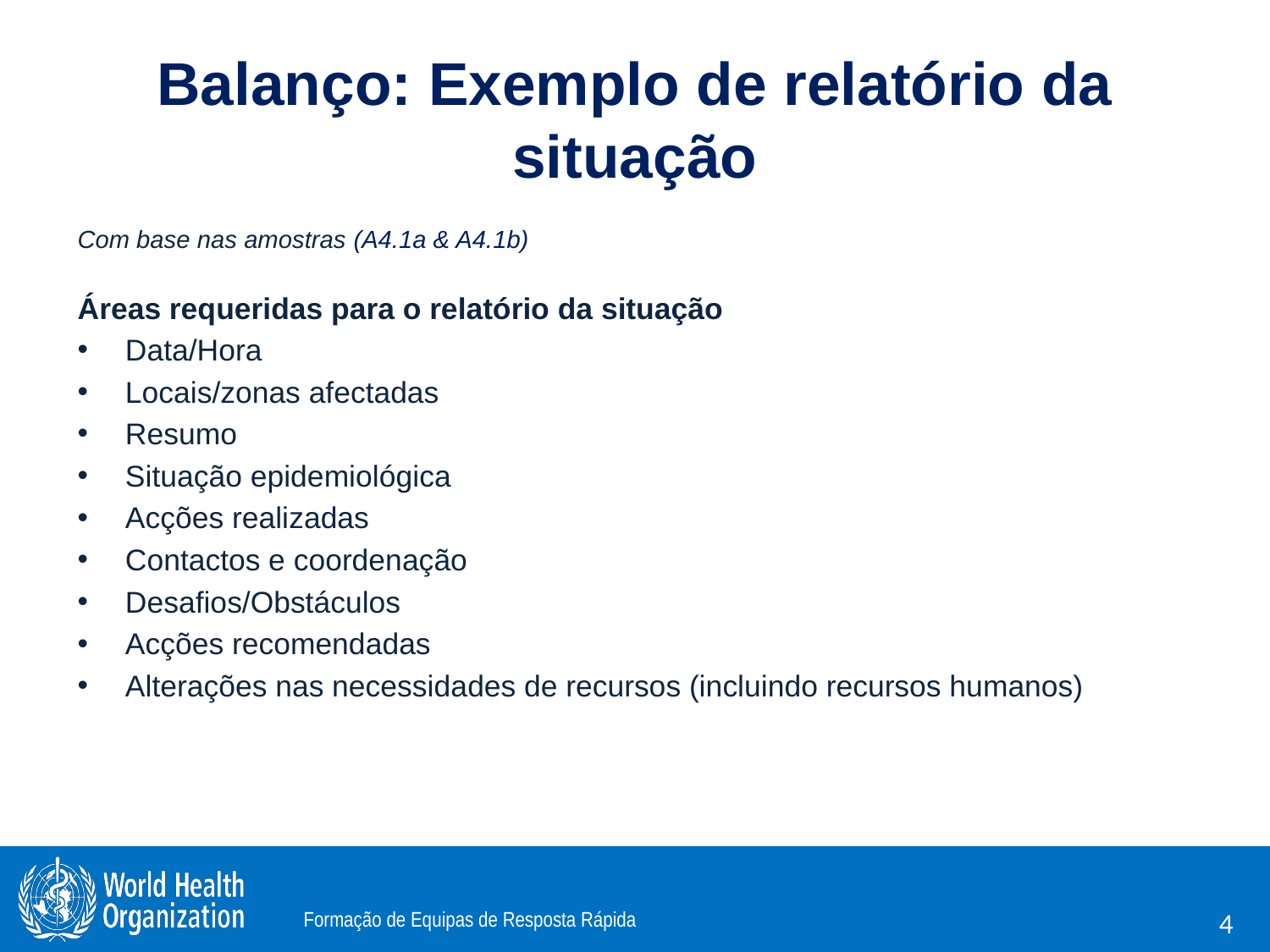

# Balanço: Exemplo de relatório da situação
Com base nas amostras (A4.1a & A4.1b)

Áreas requeridas para o relatório da situação
Data/Hora
Locais/zonas afectadas
Resumo
Situação epidemiológica
Acções realizadas
Contactos e coordenação
Desafios/Obstáculos
Acções recomendadas
Alterações nas necessidades de recursos (incluindo recursos humanos)